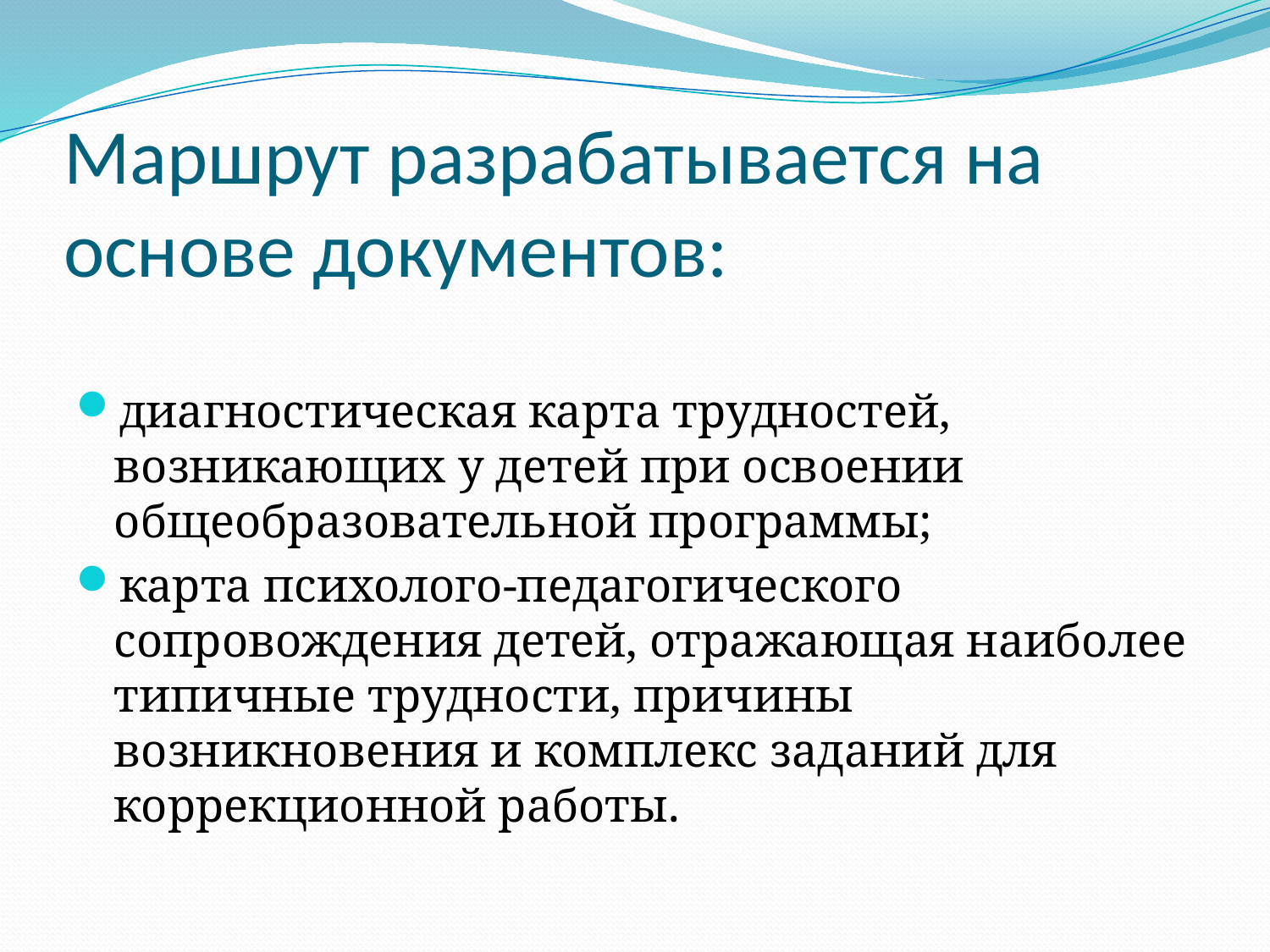

# Маршрут разрабатывается на основе документов:
диагностическая карта трудностей, возникающих у детей при освоении общеобразовательной программы;
карта психолого-педагогического сопровождения детей, отражающая наиболее типичные трудности, причины возникновения и комплекс заданий для коррекционной работы.